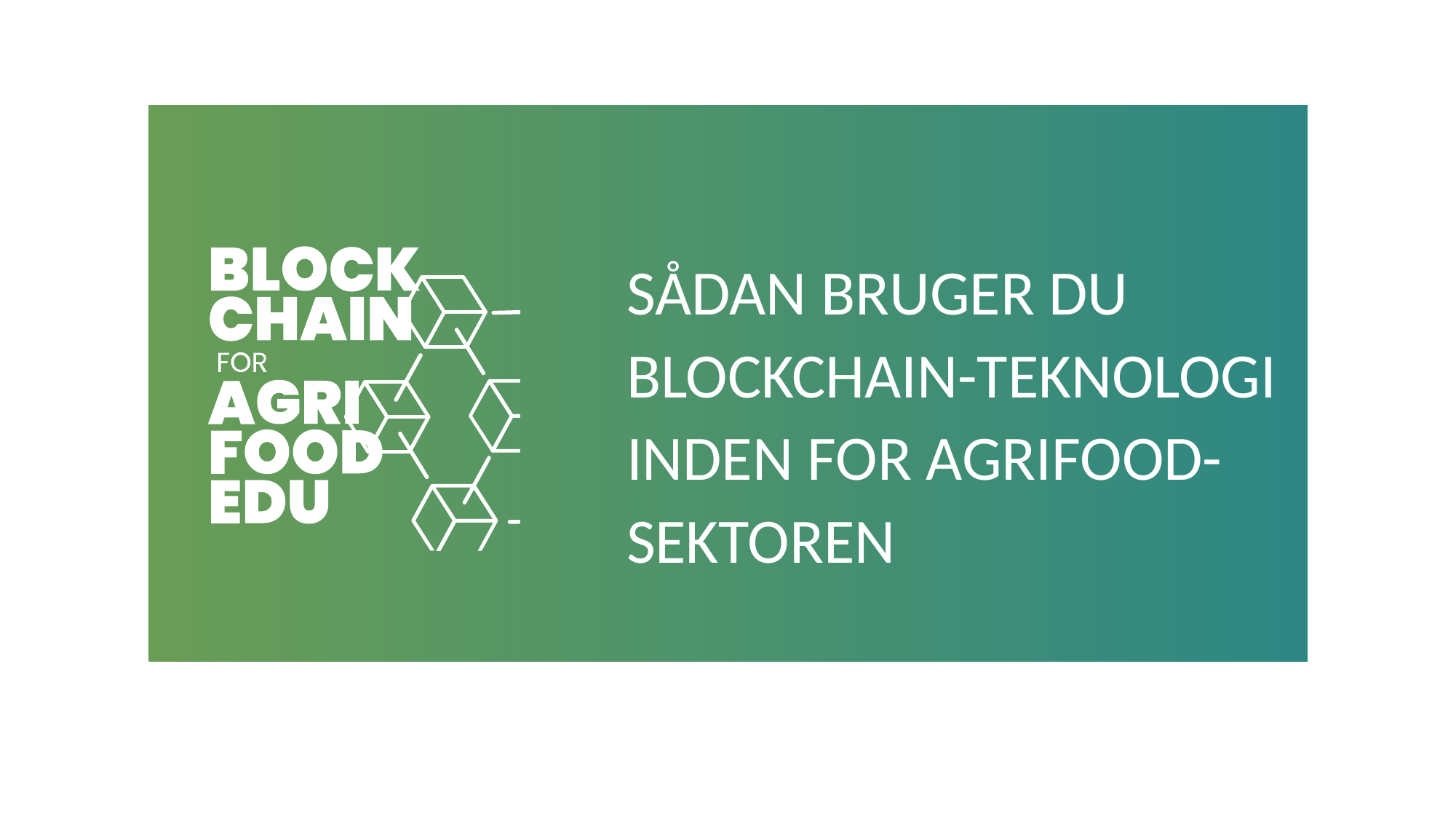

SÅDAN BRUGER DU BLOCKCHAIN-TEKNOLOGI INDEN FOR AGRIFOOD-SEKTOREN